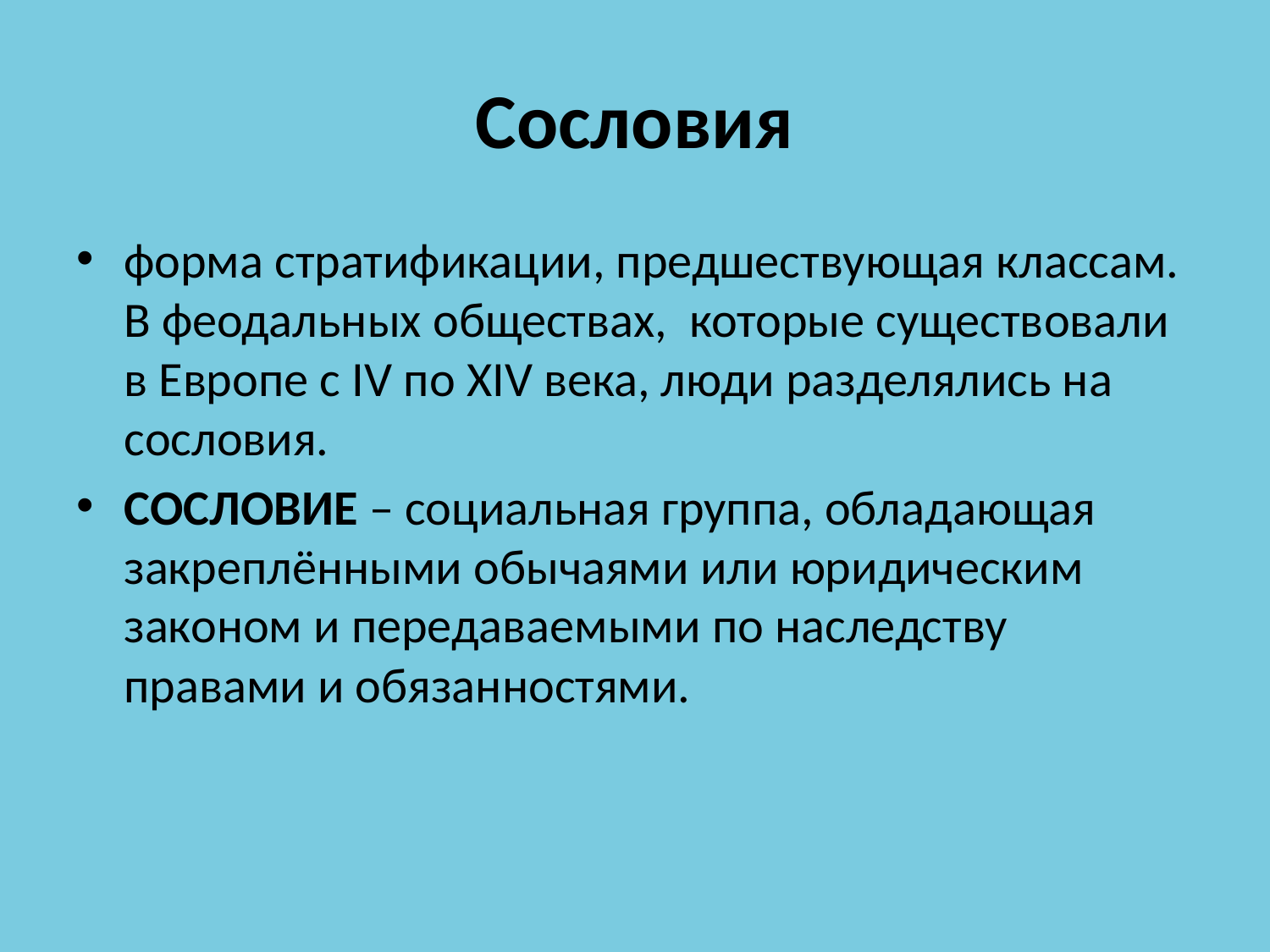

# Сословия
форма стратификации, предшествующая классам. В феодальных обществах,  которые существовали в Европе с IV по XIV века, люди разделялись на сословия.
СОСЛОВИЕ – социальная группа, обладающая закреплёнными обычаями или юридическим законом и передаваемыми по наследству правами и обязанностями.